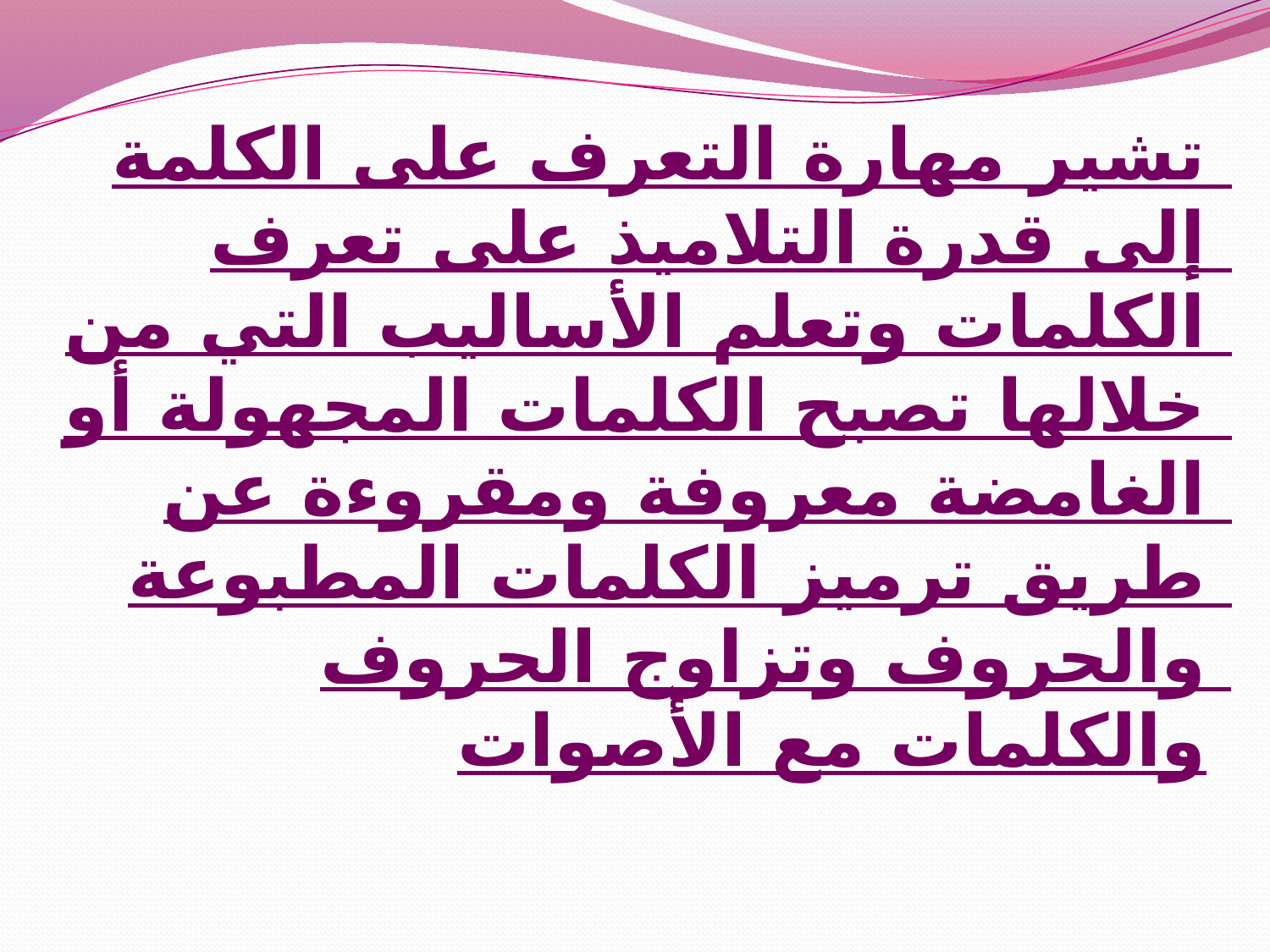

# تشير مهارة التعرف على الكلمة إلى قدرة التلاميذ على تعرف الكلمات وتعلم الأساليب التي من خلالها تصبح الكلمات المجهولة أو الغامضة معروفة ومقروءة عن طريق ترميز الكلمات المطبوعة والحروف وتزاوج الحروف والكلمات مع الأصوات